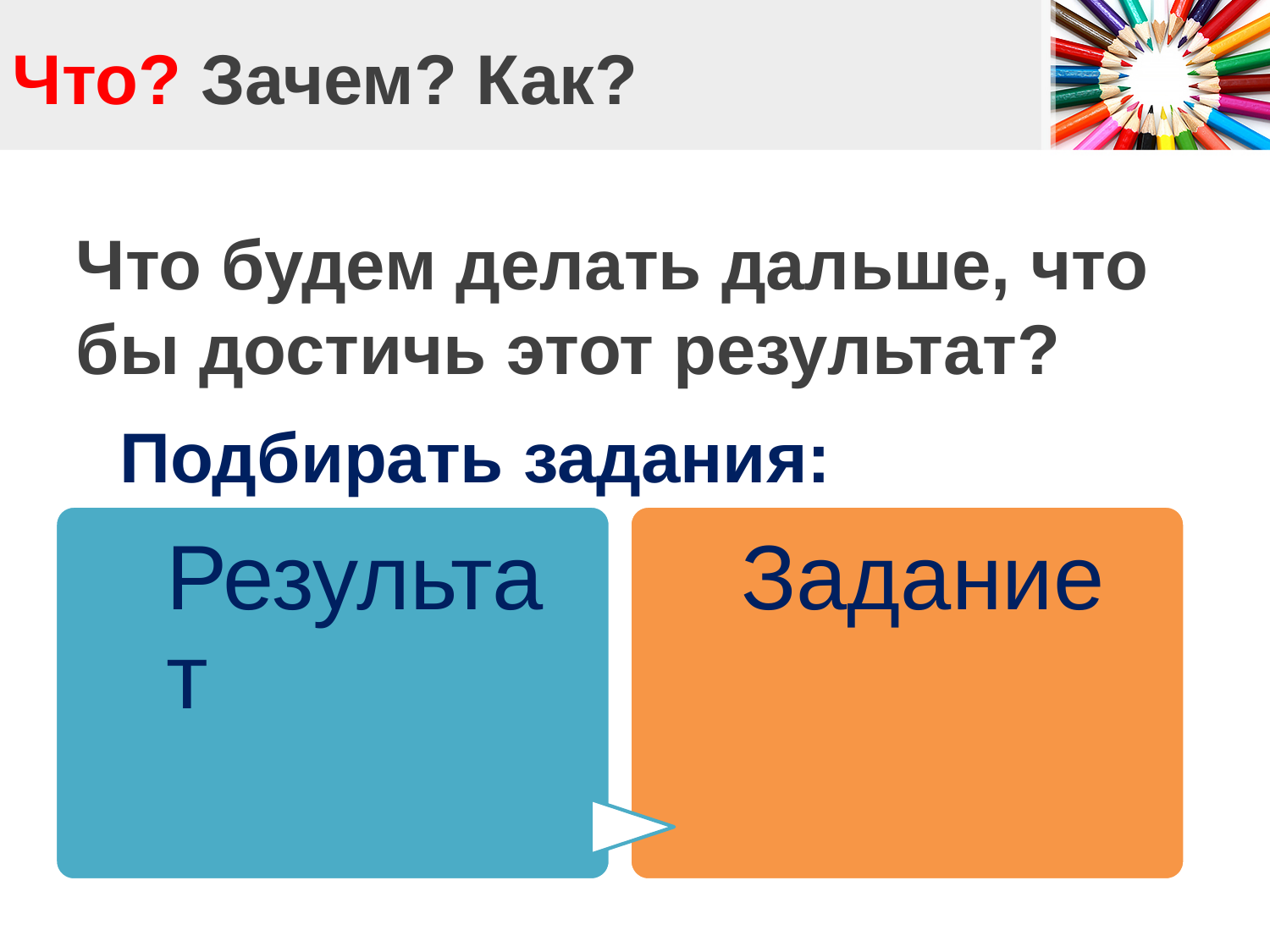

# Что? Зачем? Как?
Что будем делать дальше, что бы достичь этот результат?
Подбирать задания:

Результат

Задание